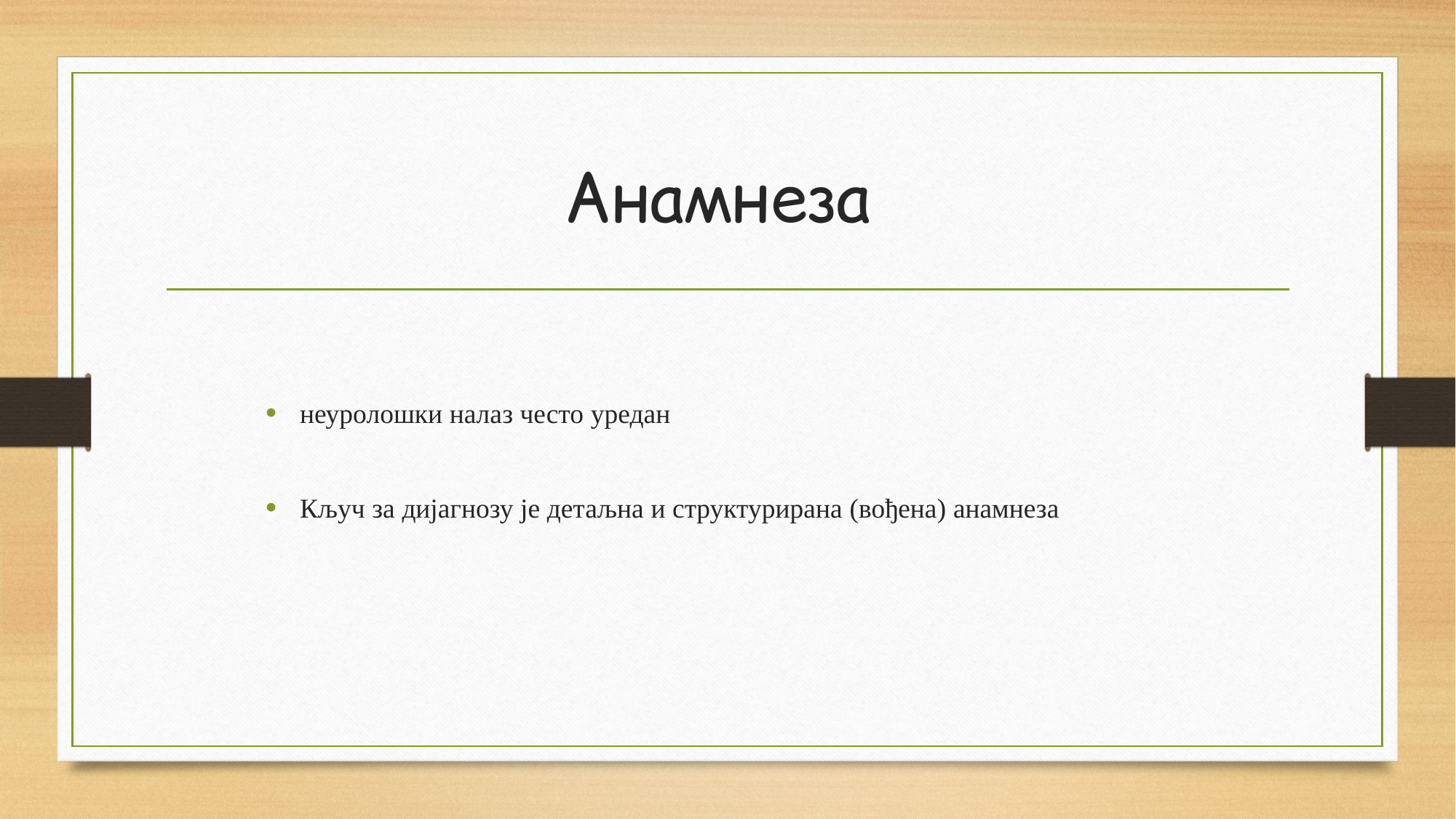

# Анамнеза

неуролошки налаз често уредан

Кључ за дијагнозу је детаљна и структурирана (вођена) анамнеза